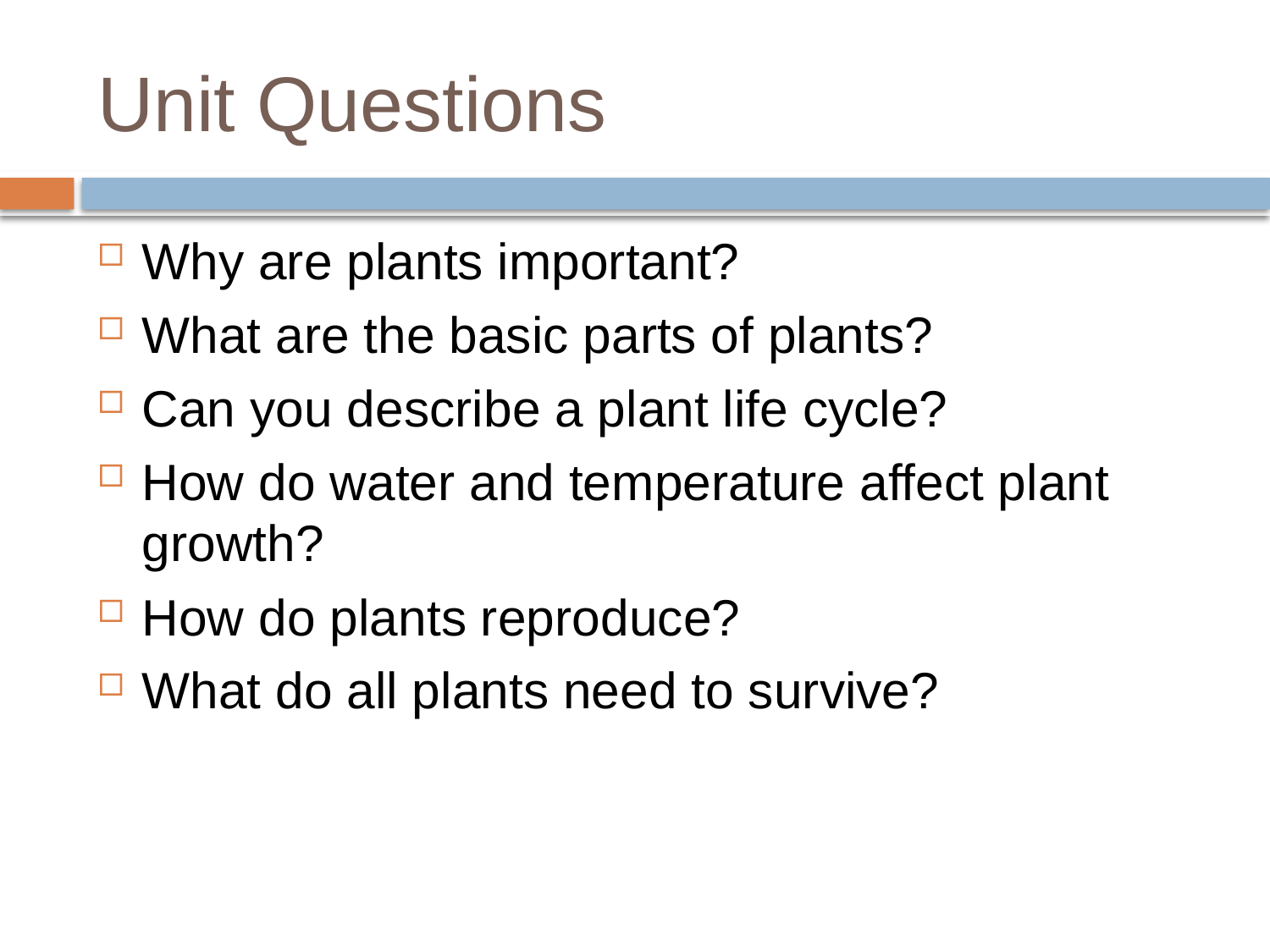

# Unit Questions
Why are plants important?
What are the basic parts of plants?
Can you describe a plant life cycle?
How do water and temperature affect plant growth?
How do plants reproduce?
What do all plants need to survive?